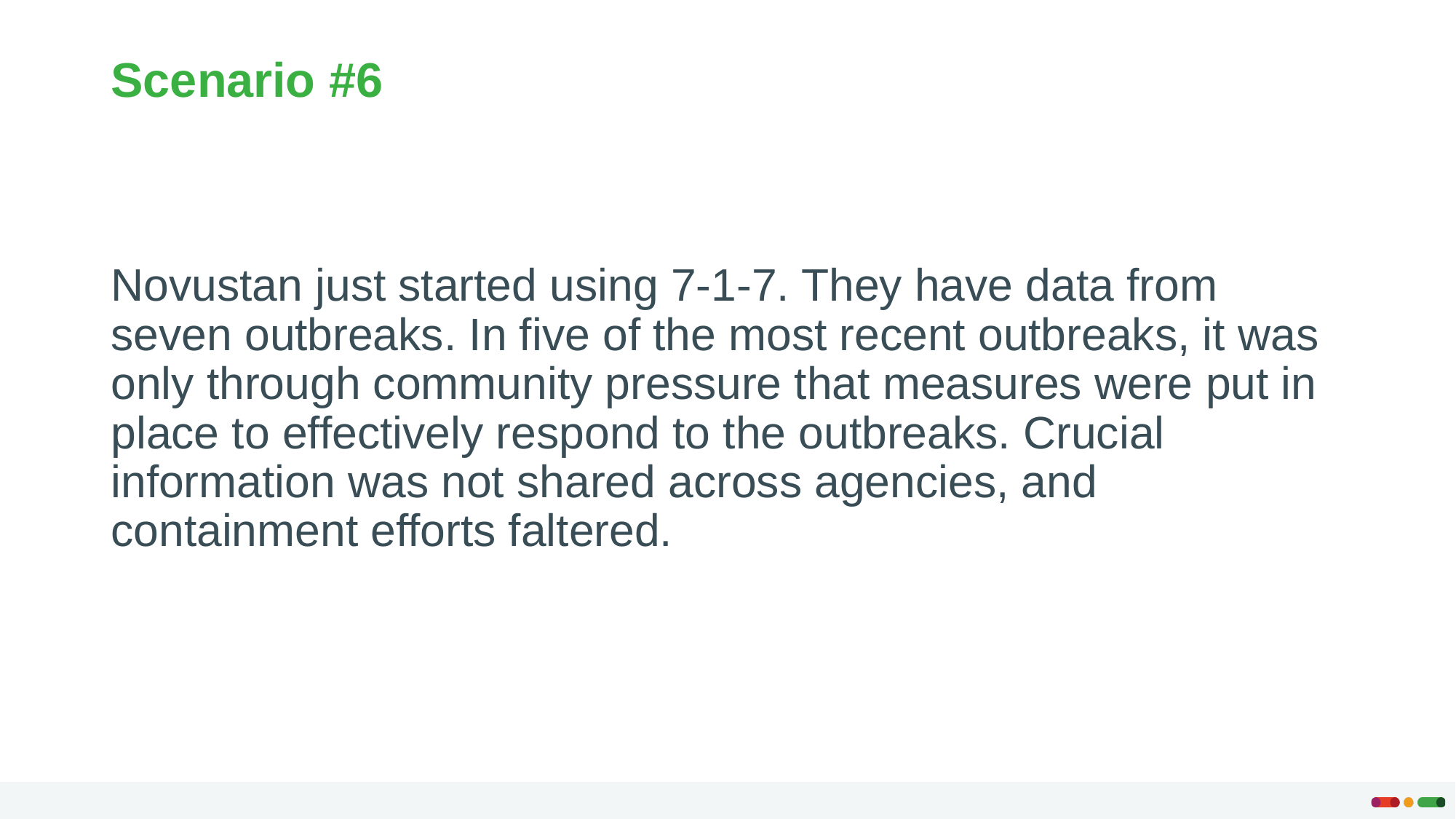

# Scenario #6
Novustan just started using 7-1-7. They have data from seven outbreaks. In five of the most recent outbreaks, it was only through community pressure that measures were put in place to effectively respond to the outbreaks. Crucial information was not shared across agencies, and containment efforts faltered.